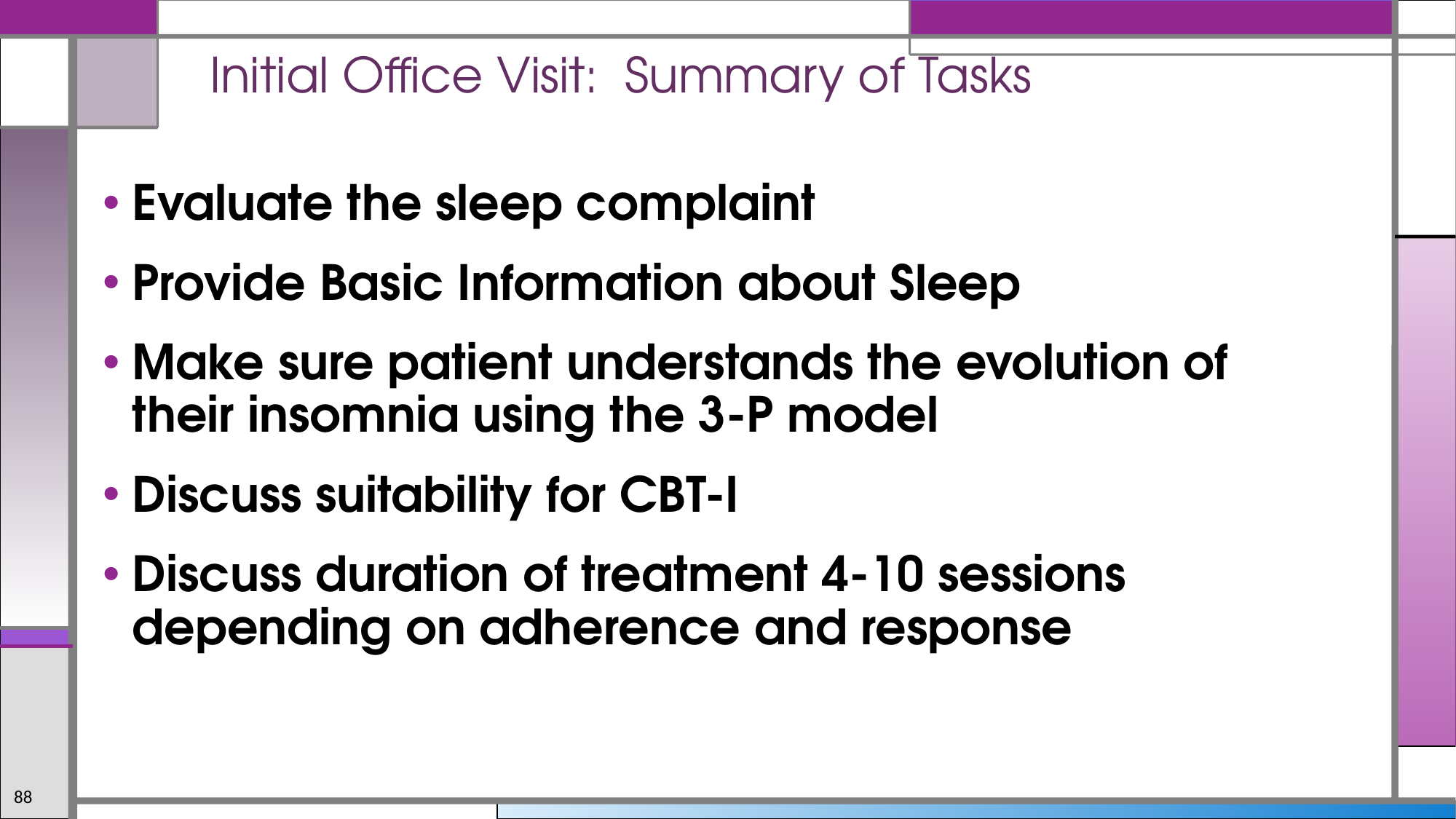

# Initial Office Visit:  Summary of Tasks
Evaluate the sleep complaint
Provide Basic Information about Sleep
Make sure patient understands the evolution of their insomnia using the 3-P model
Discuss suitability for CBT-I
Discuss duration of treatment 4-10 sessions depending on adherence and response

88